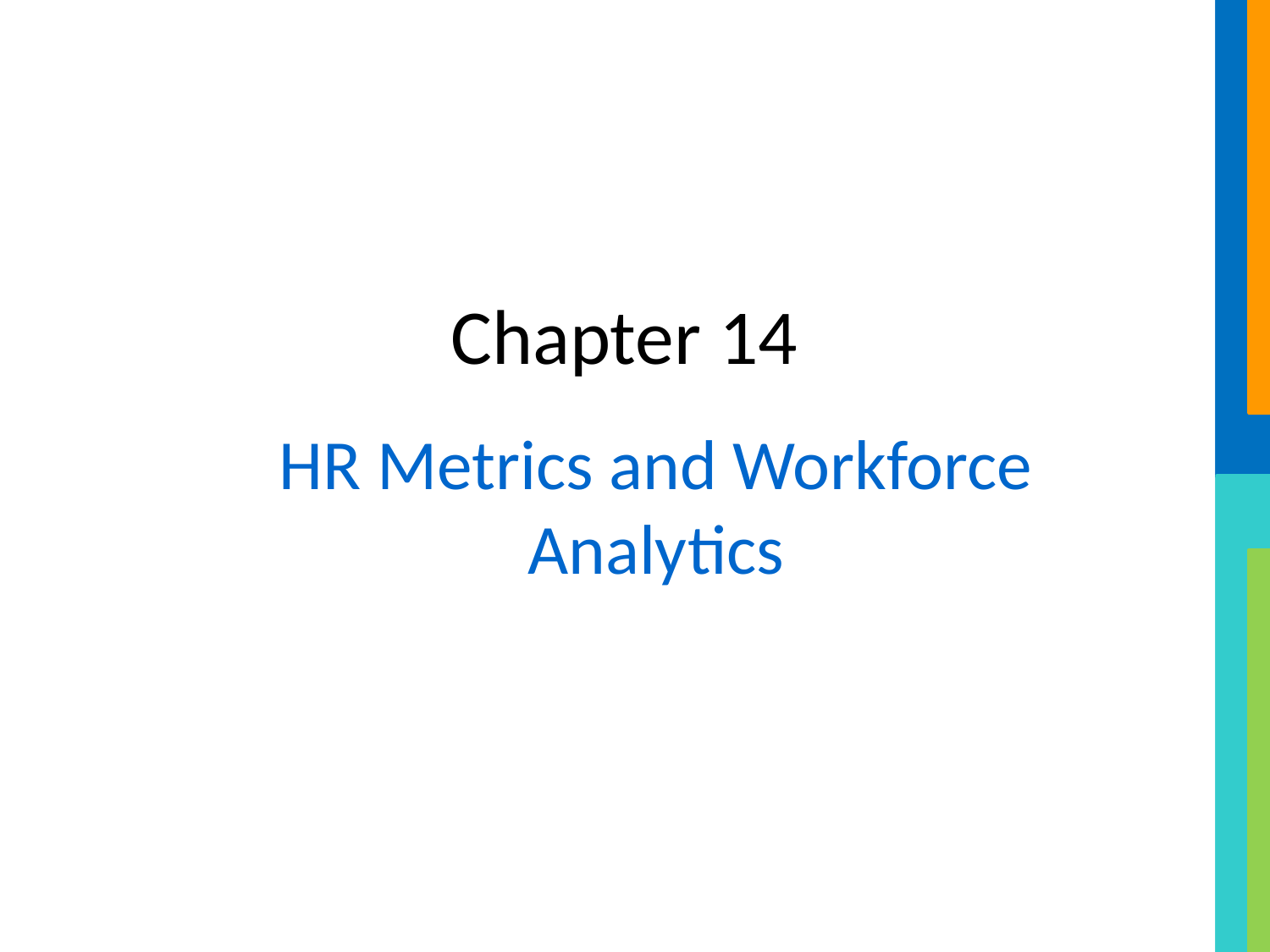

# Chapter 14
HR Metrics and Workforce Analytics